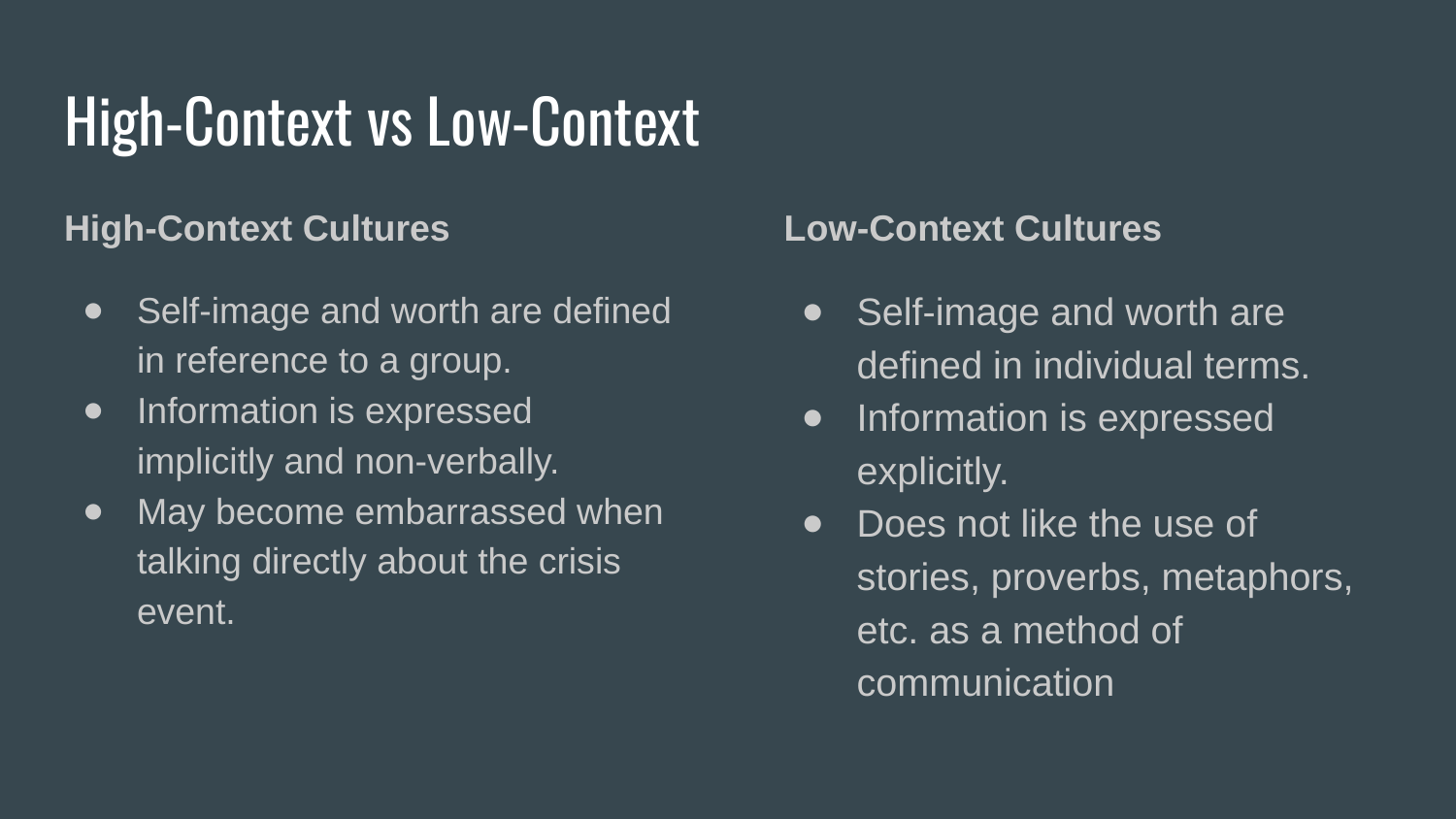

# High-Context vs Low-Context
High-Context Cultures
Self-image and worth are defined in reference to a group.
Information is expressed implicitly and non-verbally.
May become embarrassed when talking directly about the crisis event.

Low-Context Cultures
Self-image and worth are defined in individual terms.
Information is expressed explicitly.
Does not like the use of stories, proverbs, metaphors, etc. as a method of communication